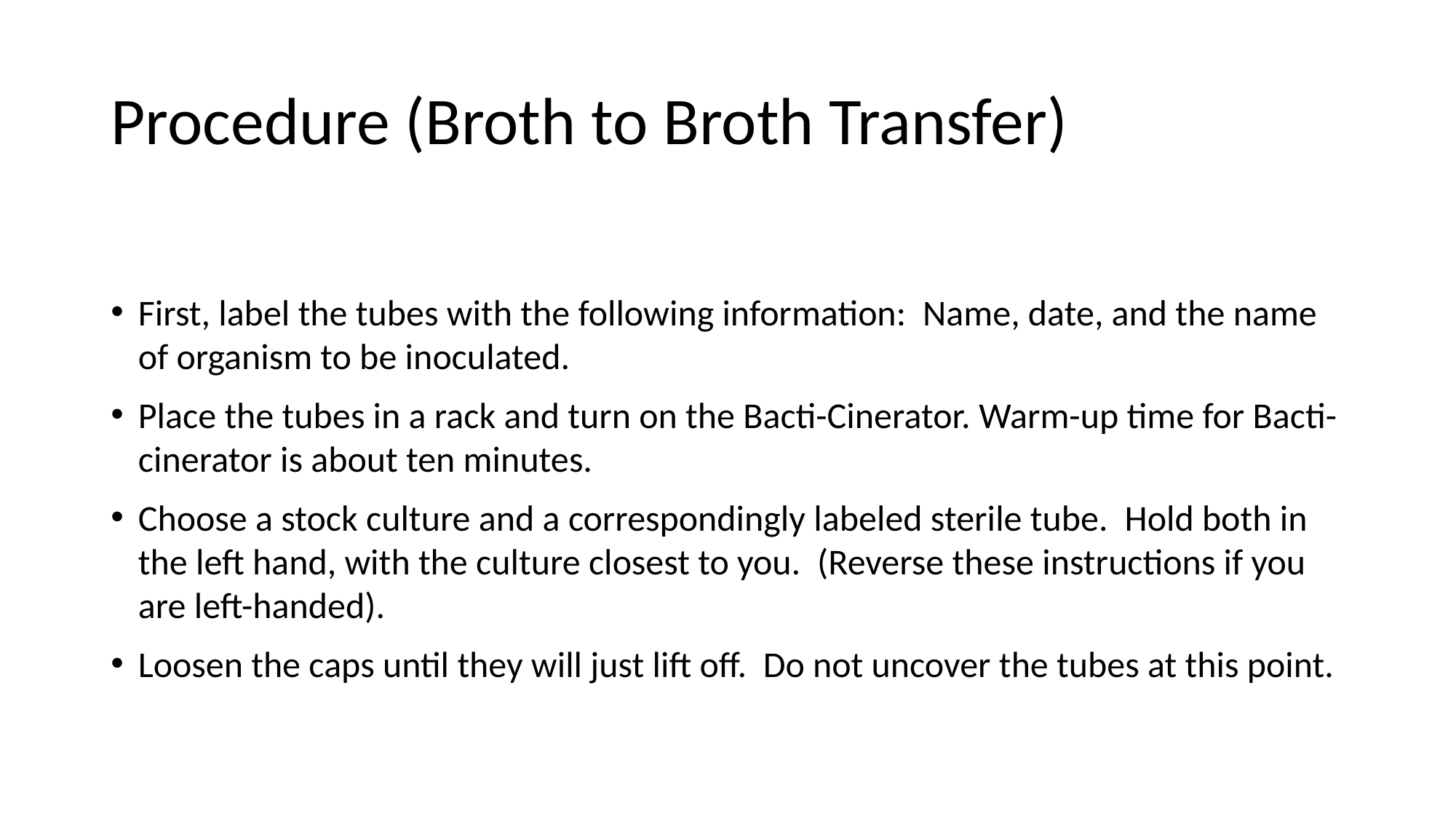

# Procedure (Broth to Broth Transfer)

First, label the tubes with the following information:  Name, date, and the name of organism to be inoculated.
Place the tubes in a rack and turn on the Bacti-Cinerator. Warm-up time for Bacti-cinerator is about ten minutes.
Choose a stock culture and a correspondingly labeled sterile tube.  Hold both in the left hand, with the culture closest to you.  (Reverse these instructions if you are left-handed).
Loosen the caps until they will just lift off.  Do not uncover the tubes at this point.